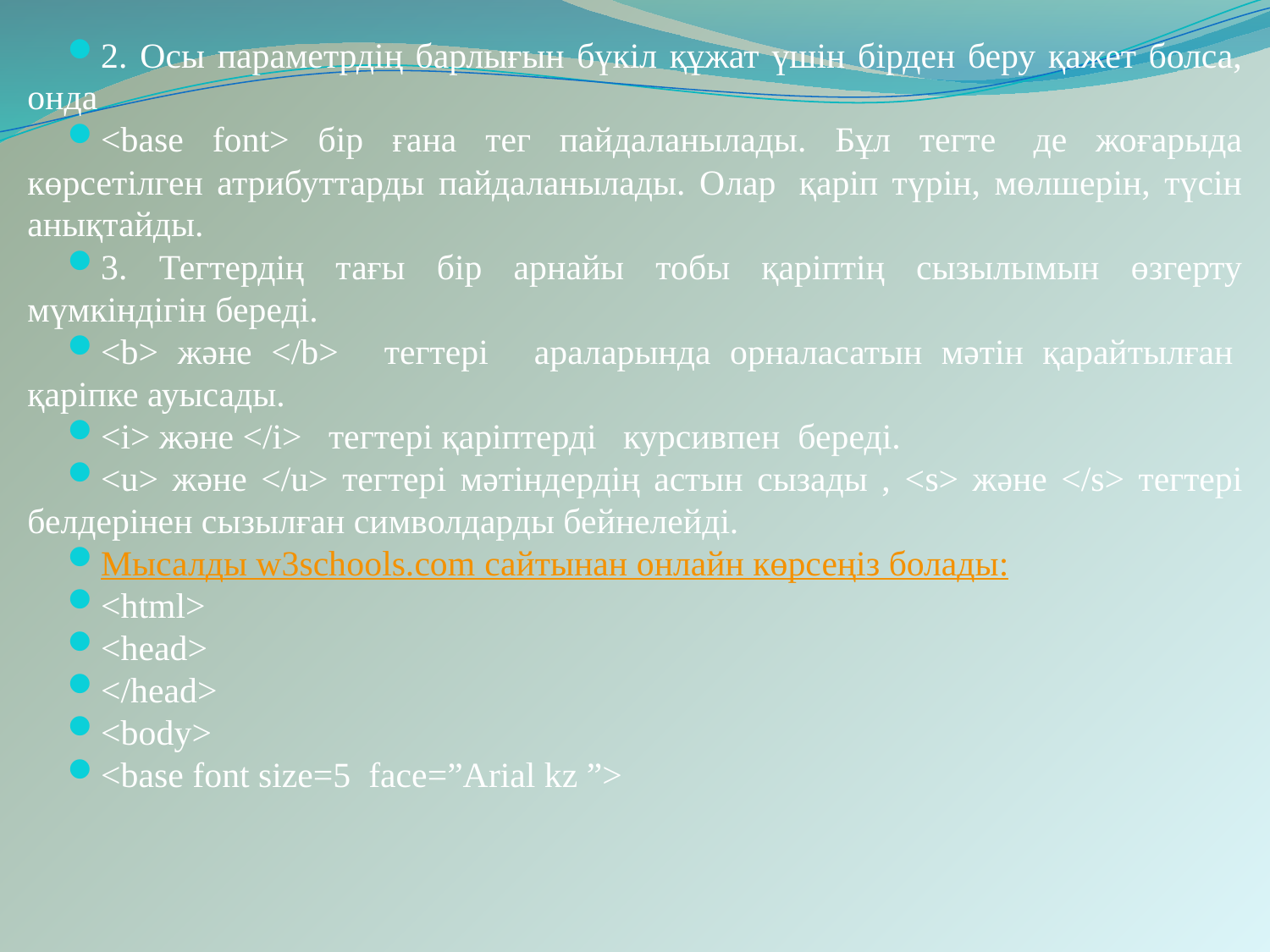

2. Осы параметрдің барлығын бүкіл құжат үшін бірден беру қажет болса, онда
<base font> бір ғана тег пайдаланылады. Бұл тегте  де жоғарыда көрсетілген атрибуттарды пайдаланылады. Олар  қаріп түрін, мөлшерін, түсін анықтайды.
3. Тегтердің тағы бір арнайы тобы қаріптің сызылымын өзгерту мүмкіндігін береді.
<b> және </b>    тегтері    араларында орналасатын мәтін қарайтылған  қаріпке ауысады.
<i> және </i>   тегтері қаріптерді   курсивпен  береді.
<u> және </u> тегтері мәтіндердің астын сызады , <s> және </s> тегтері белдерінен сызылған символдарды бейнелейді.
Мысалды w3schools.com сайтынан онлайн көрсеңіз болады:
<html>
<head>
</head>
<body>
<base font size=5  face=”Arial kz ”>